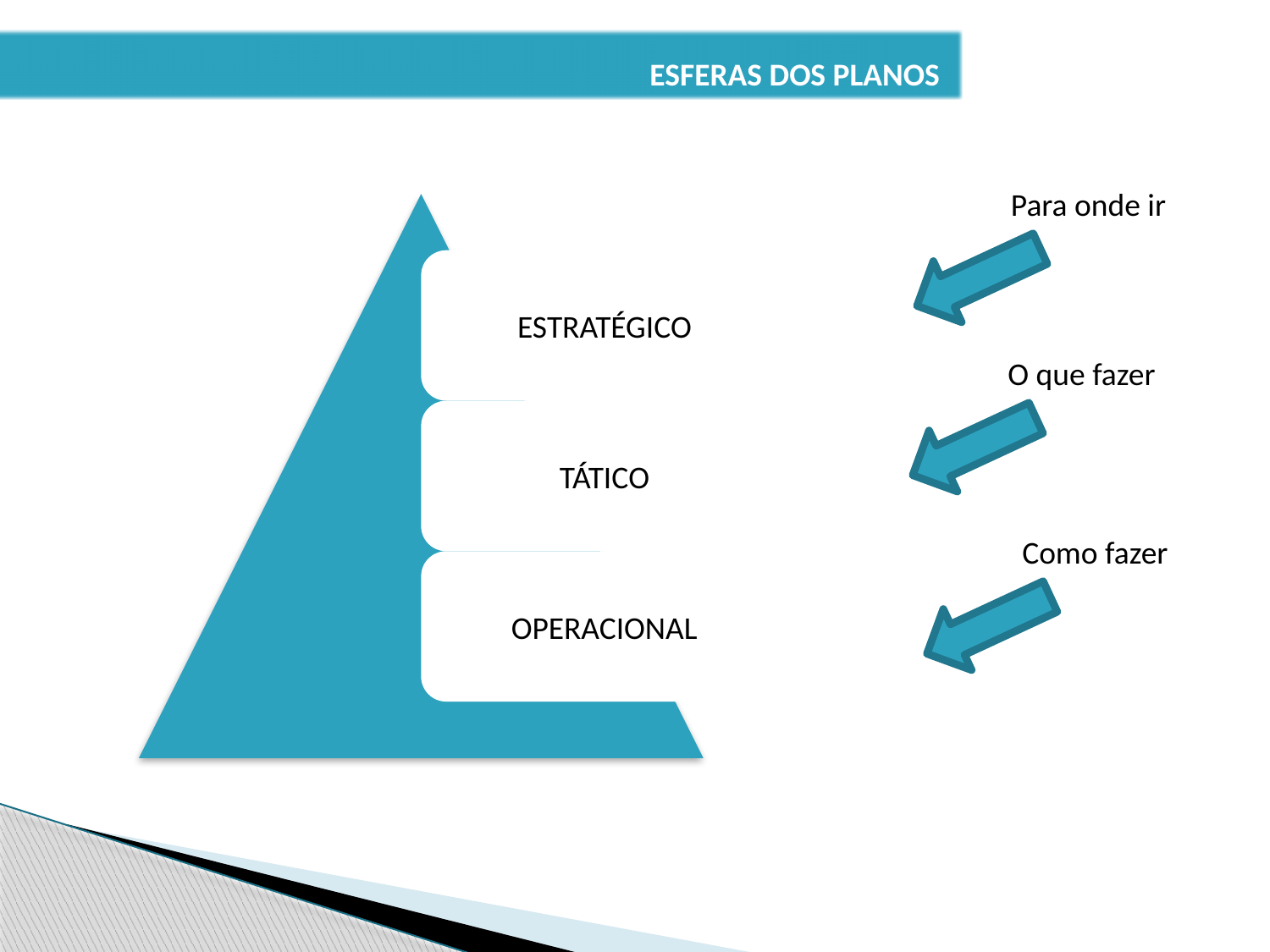

ESFERAS DOS PLANOS
Para onde ir
ESTRATÉGICO
TÁTICO
OPERACIONAL

O que fazer

Como fazer